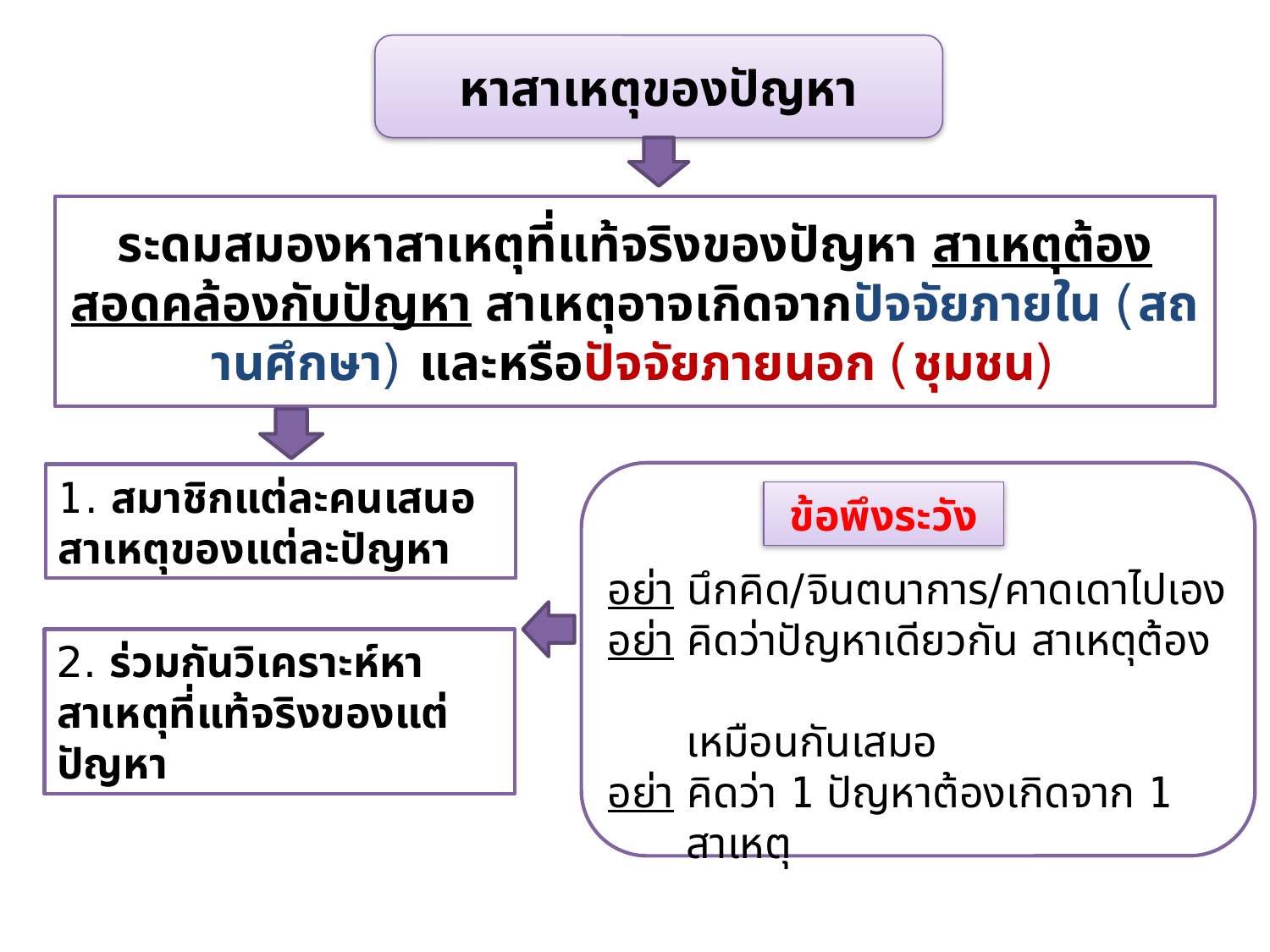

หาสาเหตุของปัญหา

ระดมสมองหาสาเหตุที่แท้จริงของปัญหา สาเหตุต้องสอดคล้องกับปัญหา สาเหตุอาจเกิดจากปัจจัยภายใน (สถานศึกษา) และหรือปัจจัยภายนอก (ชุมชน)

1. สมาชิกแต่ละคนเสนอสาเหตุของแต่ละปัญหา
ข้อพึงระวัง
อย่า นึกคิด/จินตนาการ/คาดเดาไปเอง
อย่า คิดว่าปัญหาเดียวกัน สาเหตุต้อง
      เหมือนกันเสมอ
อย่า คิดว่า 1 ปัญหาต้องเกิดจาก 1
      สาเหตุ

2. ร่วมกันวิเคราะห์หาสาเหตุที่แท้จริงของแต่ปัญหา